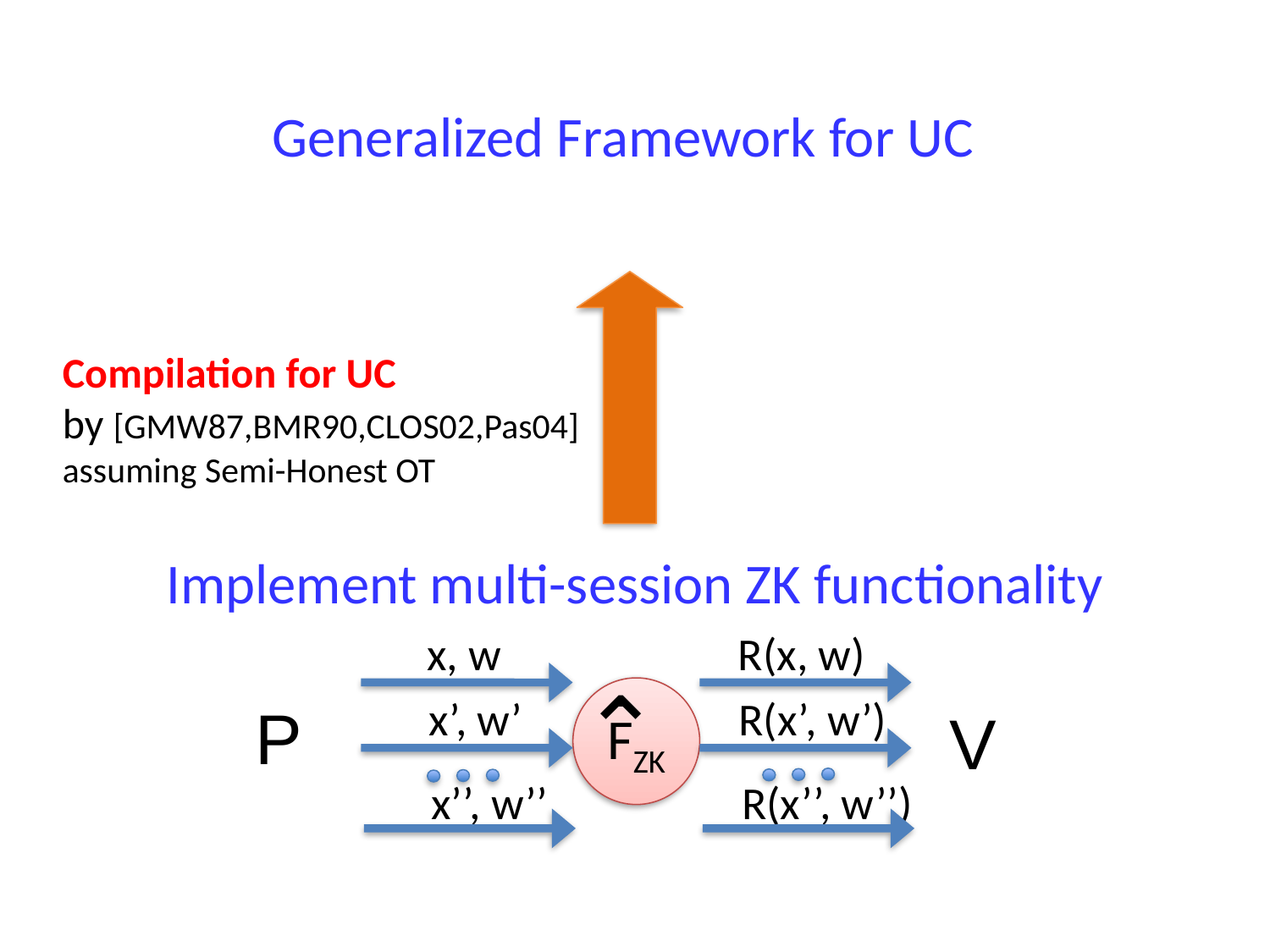

Generalized Framework for UC

Compilation for UC
by [GMW87,BMR90,CLOS02,Pas04]
assuming Semi-Honest OT
	Implement multi-session ZK functionality
x, w
R(x, w)
FZK

P
V
⌃
x’, w’
R(x’, w’)

x’’, w’’
R(x’’, w’’)